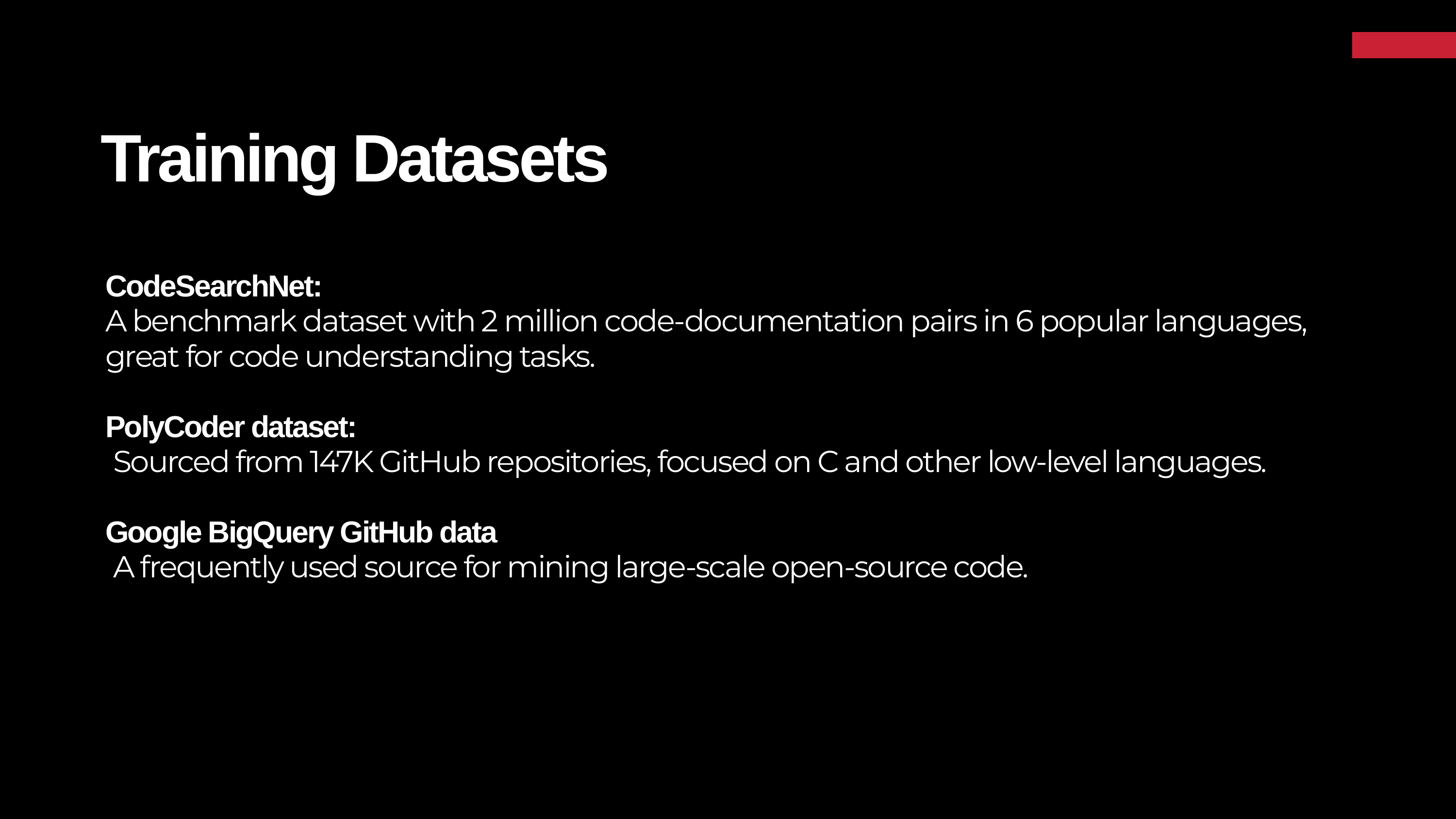

Training Datasets
CodeSearchNet:
A benchmark dataset with 2 million code-documentation pairs in 6 popular languages, great for code understanding tasks.

PolyCoder dataset:
 Sourced from 147K GitHub repositories, focused on C and other low-level languages.

Google BigQuery GitHub data
 A frequently used source for mining large-scale open-source code.